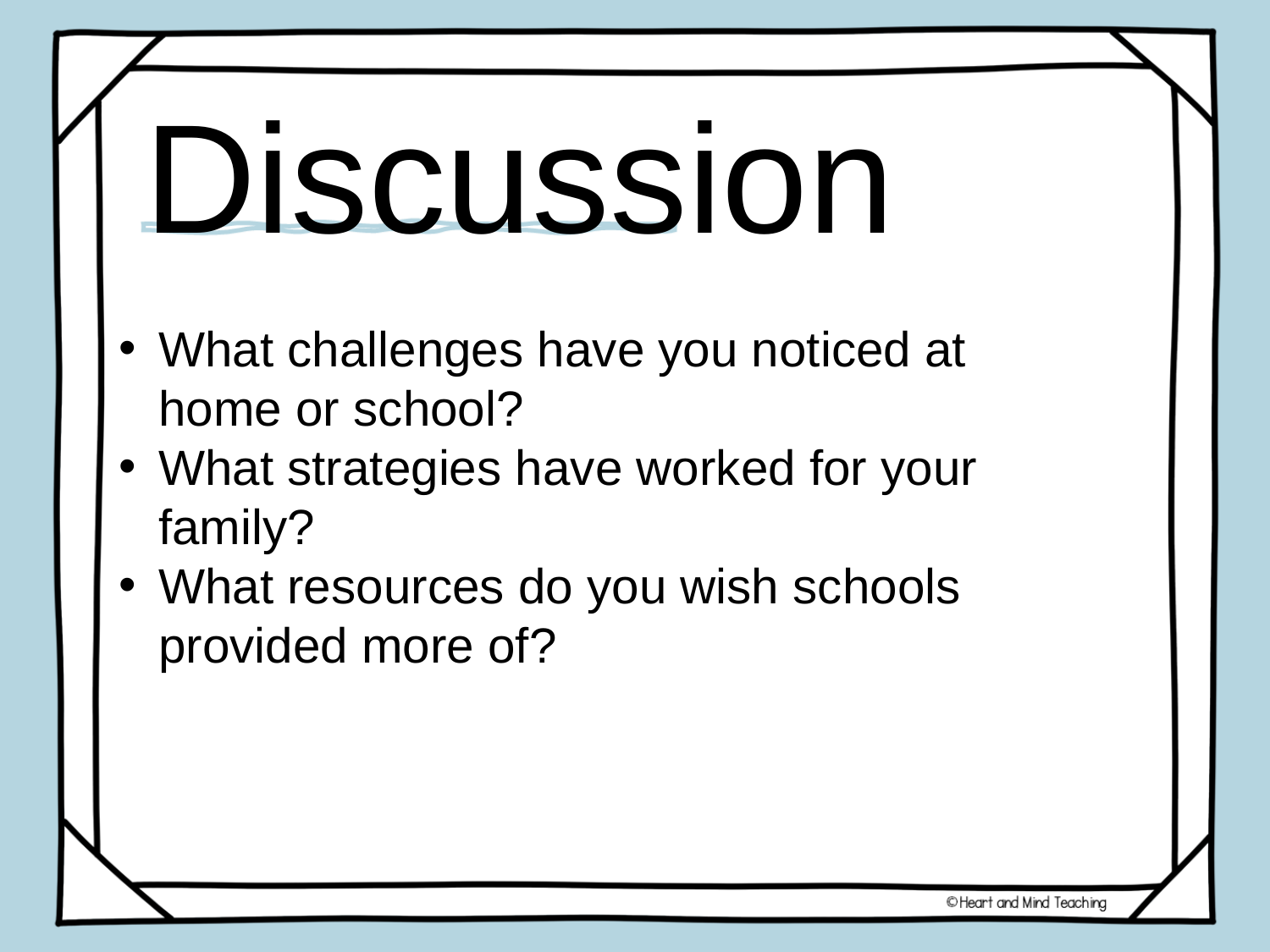

Discussion
What challenges have you noticed at home or school?
What strategies have worked for your family?
What resources do you wish schools provided more of?